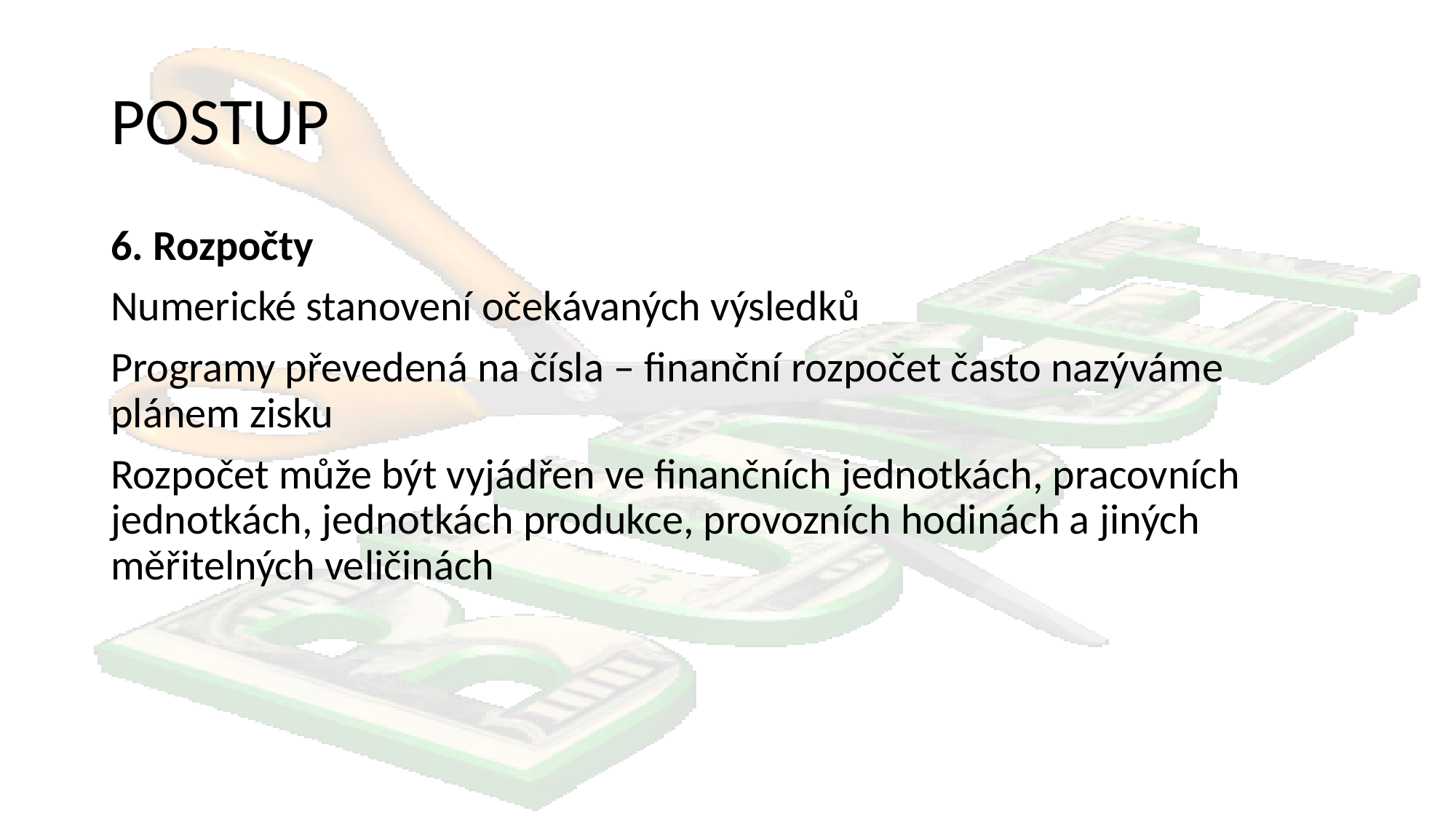

# POSTUP
6. Rozpočty
Numerické stanovení očekávaných výsledků
Programy převedená na čísla – finanční rozpočet často nazýváme plánem zisku
Rozpočet může být vyjádřen ve finančních jednotkách, pracovních jednotkách, jednotkách produkce, provozních hodinách a jiných měřitelných veličinách